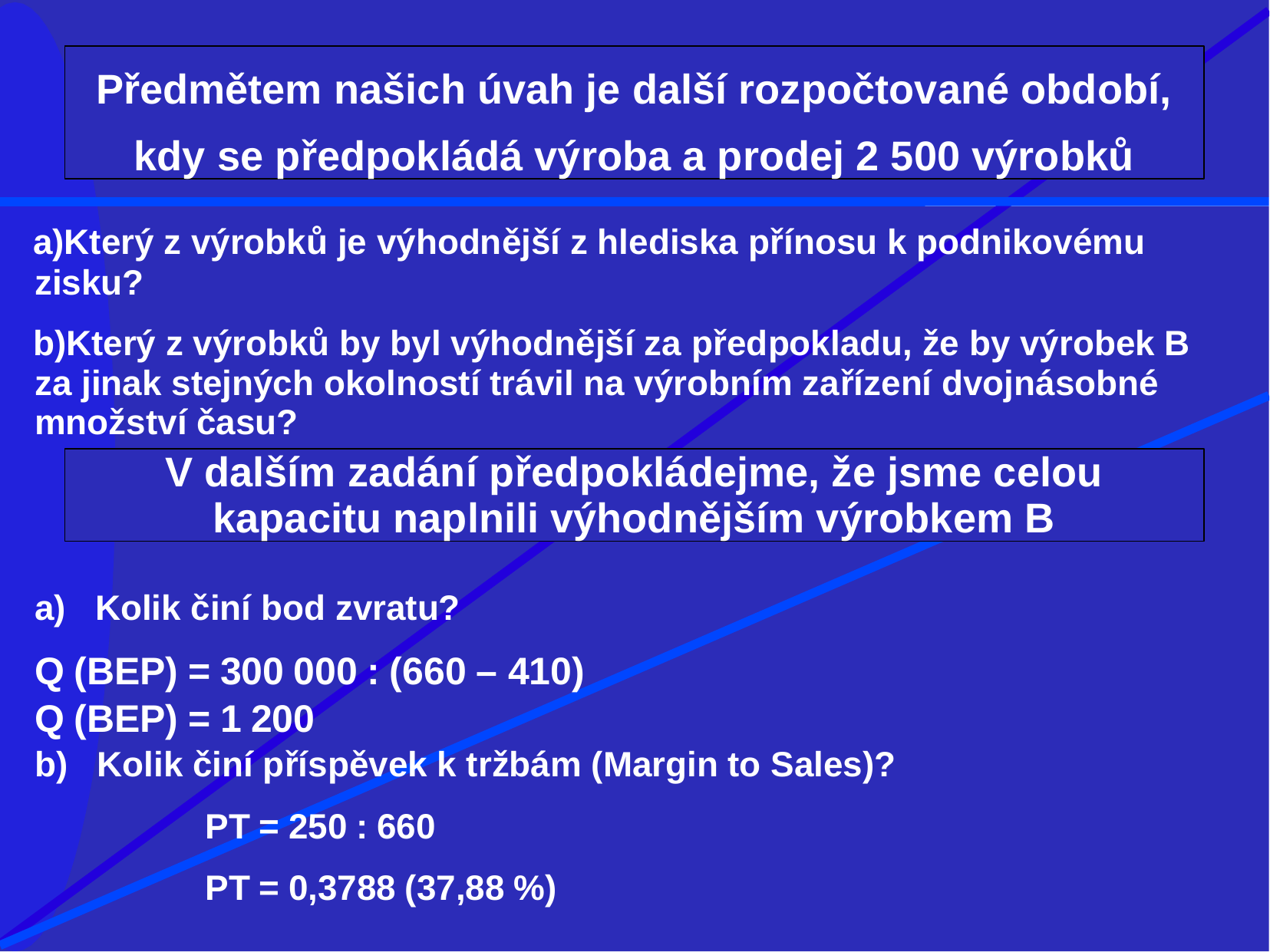

Předmětem našich úvah je další rozpočtované období, kdy se předpokládá výroba a prodej 2 500 výrobků

Který z výrobků je výhodnější z hlediska přínosu k podnikovému
zisku?
Který z výrobků by byl výhodnější za předpokladu, že by výrobek B za jinak stejných okolností trávil na výrobním zařízení dvojnásobné množství času?

V dalším zadání předpokládejme, že jsme celou kapacitu naplnili výhodnějším výrobkem B
Kolik činí bod zvratu?
Q (BEP) = 300 000 : (660 – 410)
Q (BEP) = 1 200
Kolik činí příspěvek k tržbám (Margin to Sales)?
PT = 250 : 660
PT = 0,3788 (37,88 %)